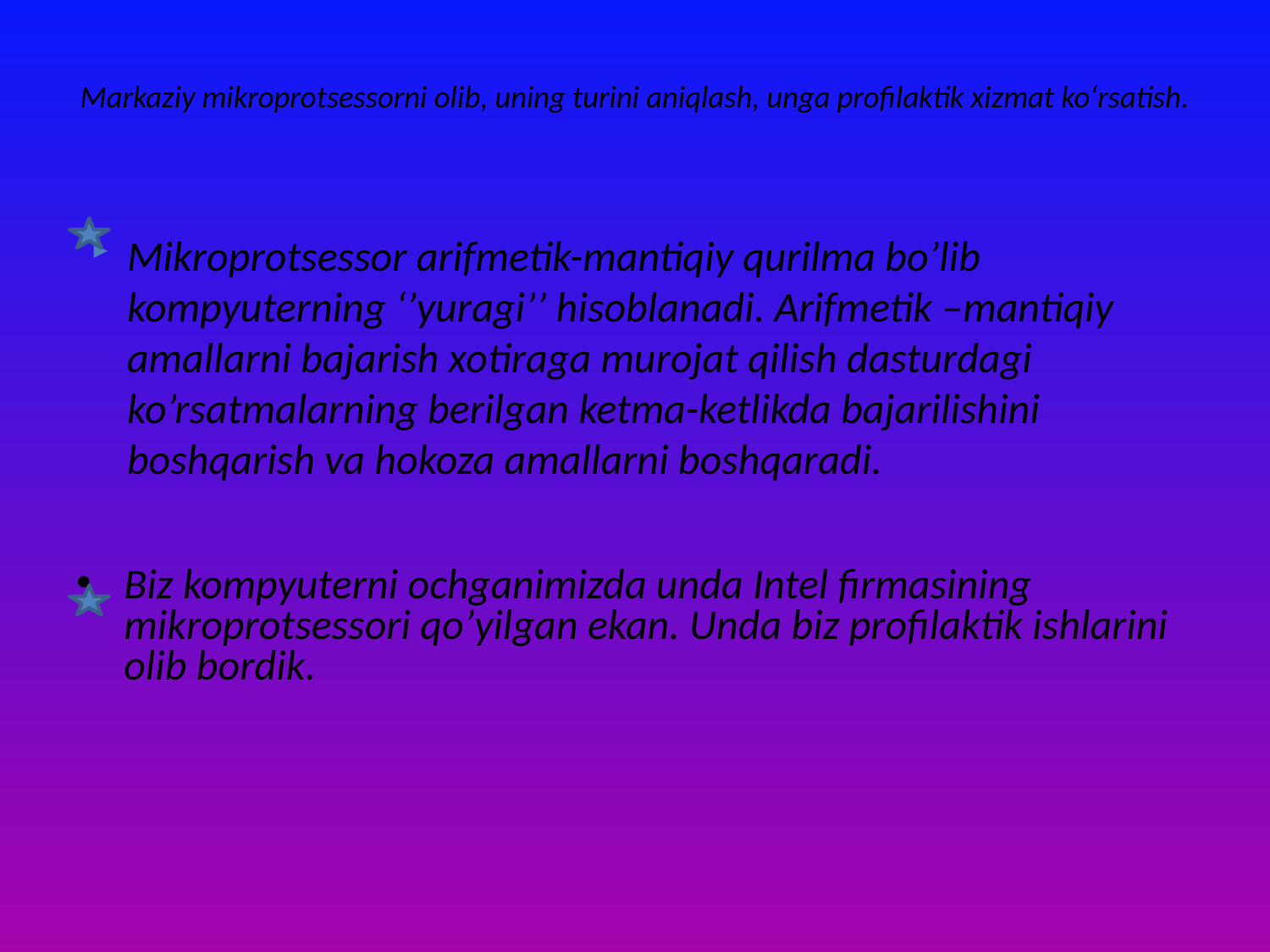

# Markaziy mikroprotsessorni olib, uning turini aniqlash, unga profilaktik xizmat ko‘rsatish.

Mikroprotsessor arifmetik-mantiqiy qurilma bo’lib kompyuterning ‘’yuragi’’ hisoblanadi. Arifmetik –mantiqiy amallarni bajarish xotiraga murojat qilish dasturdagi ko’rsatmalarning berilgan ketma-ketlikda bajarilishini boshqarish va hokoza amallarni boshqaradi.

Biz kompyuterni ochganimizda unda Intel firmasining mikroprotsessori qo’yilgan ekan. Unda biz profilaktik ishlarini olib bordik.